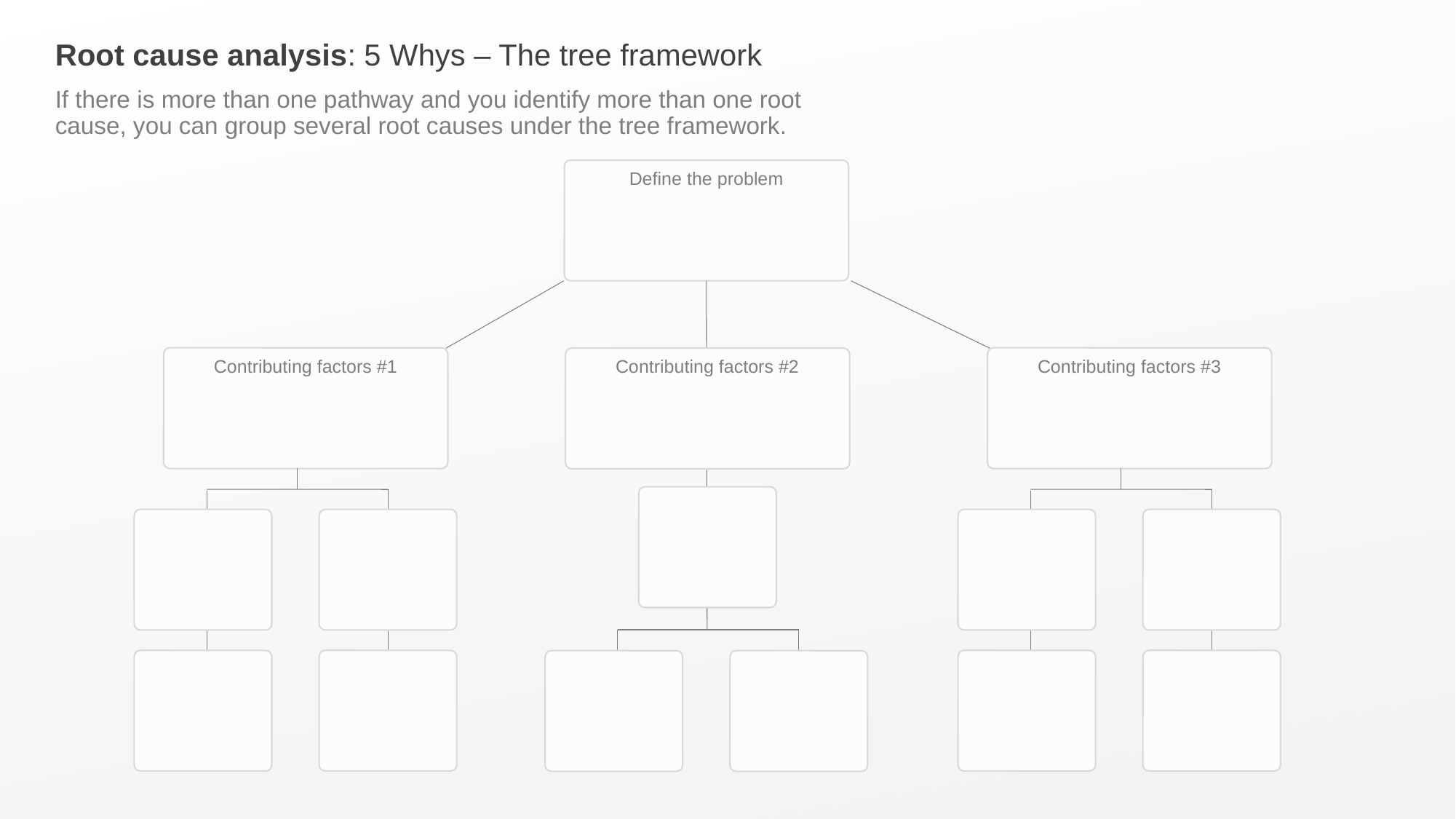

Root cause analysis: 5 Whys – The tree framework
If there is more than one pathway and you identify more than one root cause, you can group several root causes under the tree framework.
Define the problem
Contributing factors #1
Contributing factors #3
Contributing factors #2